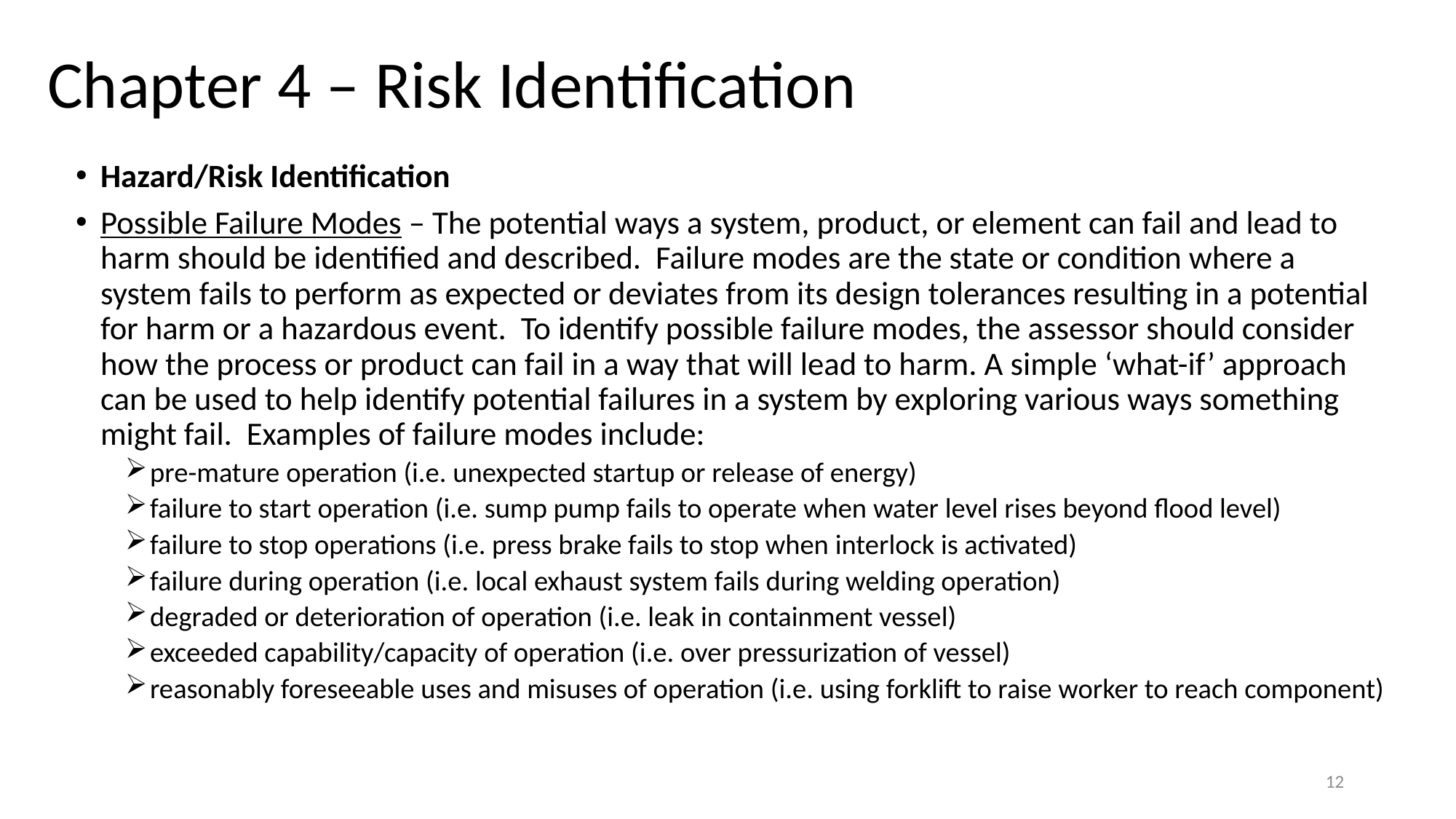

# Chapter 4 – Risk Identification
Hazard/Risk Identification
Possible Failure Modes – The potential ways a system, product, or element can fail and lead to harm should be identified and described.  Failure modes are the state or condition where a system fails to perform as expected or deviates from its design tolerances resulting in a potential for harm or a hazardous event.  To identify possible failure modes, the assessor should consider how the process or product can fail in a way that will lead to harm. A simple ‘what-if’ approach can be used to help identify potential failures in a system by exploring various ways something might fail.  Examples of failure modes include:
pre-mature operation (i.e. unexpected startup or release of energy)
failure to start operation (i.e. sump pump fails to operate when water level rises beyond flood level)
failure to stop operations (i.e. press brake fails to stop when interlock is activated)
failure during operation (i.e. local exhaust system fails during welding operation)
degraded or deterioration of operation (i.e. leak in containment vessel)
exceeded capability/capacity of operation (i.e. over pressurization of vessel)
reasonably foreseeable uses and misuses of operation (i.e. using forklift to raise worker to reach component)
12